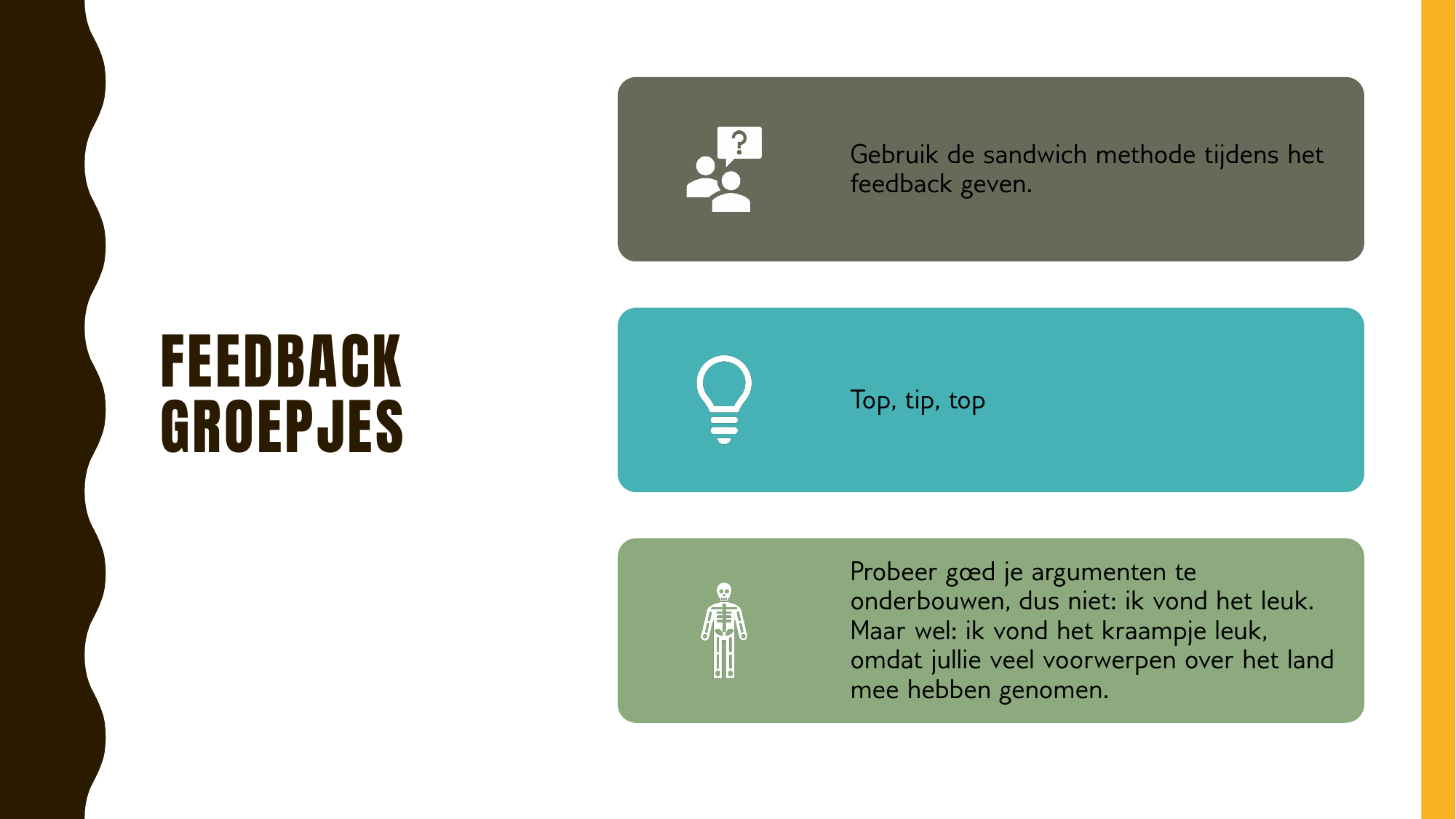

# Feedback groepjes
Gebruik de sandwich methode tijdens het feedback geven.
Top, tip, top
Probeer goed je argumenten te onderbouwen, dus niet: ik vond het leuk. Maar wel: ik vond het kraampje leuk, omdat jullie veel voorwerpen over het land mee hebben genomen.